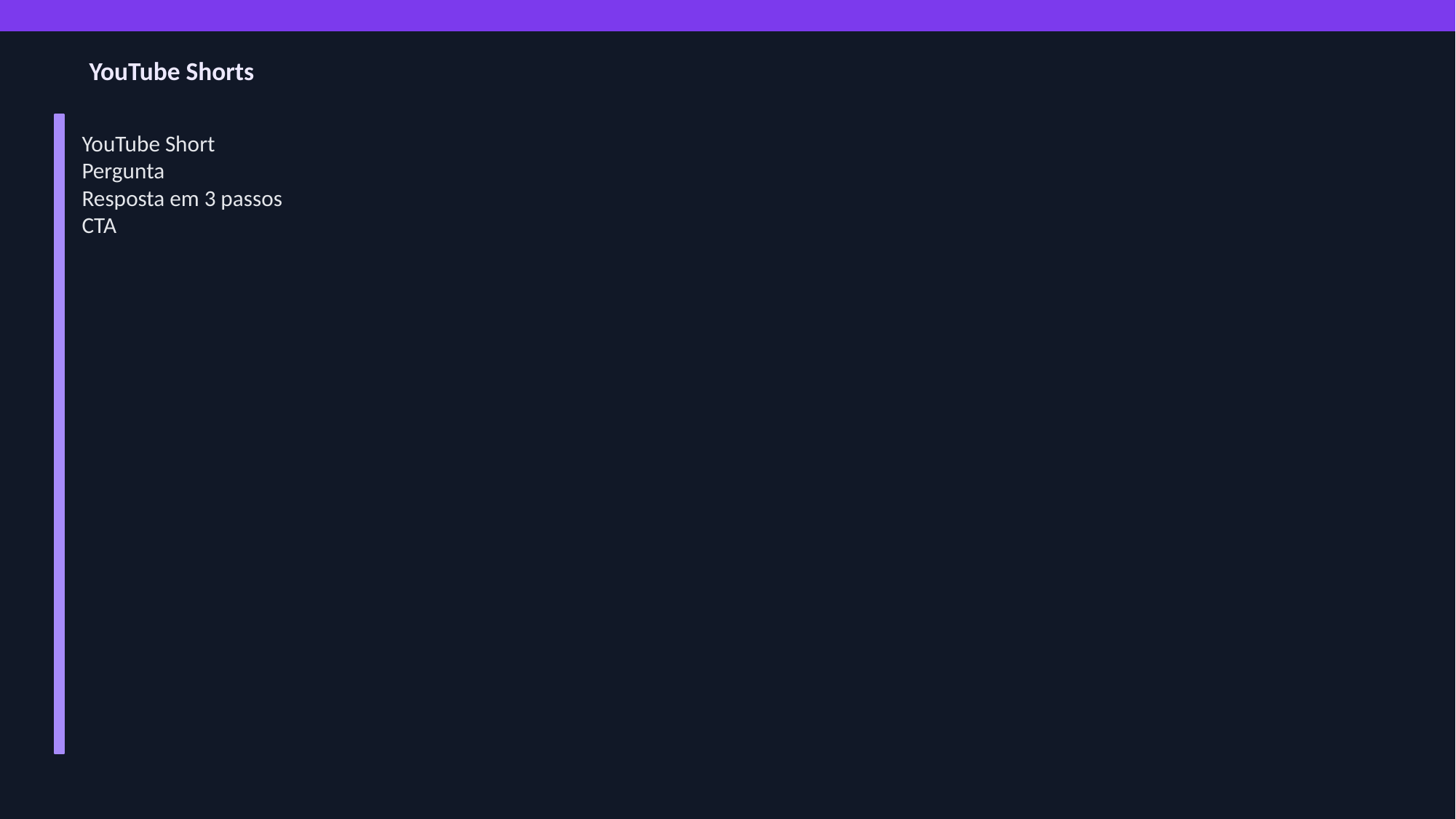

YouTube Shorts

YouTube Short
Pergunta
Resposta em 3 passos
CTA